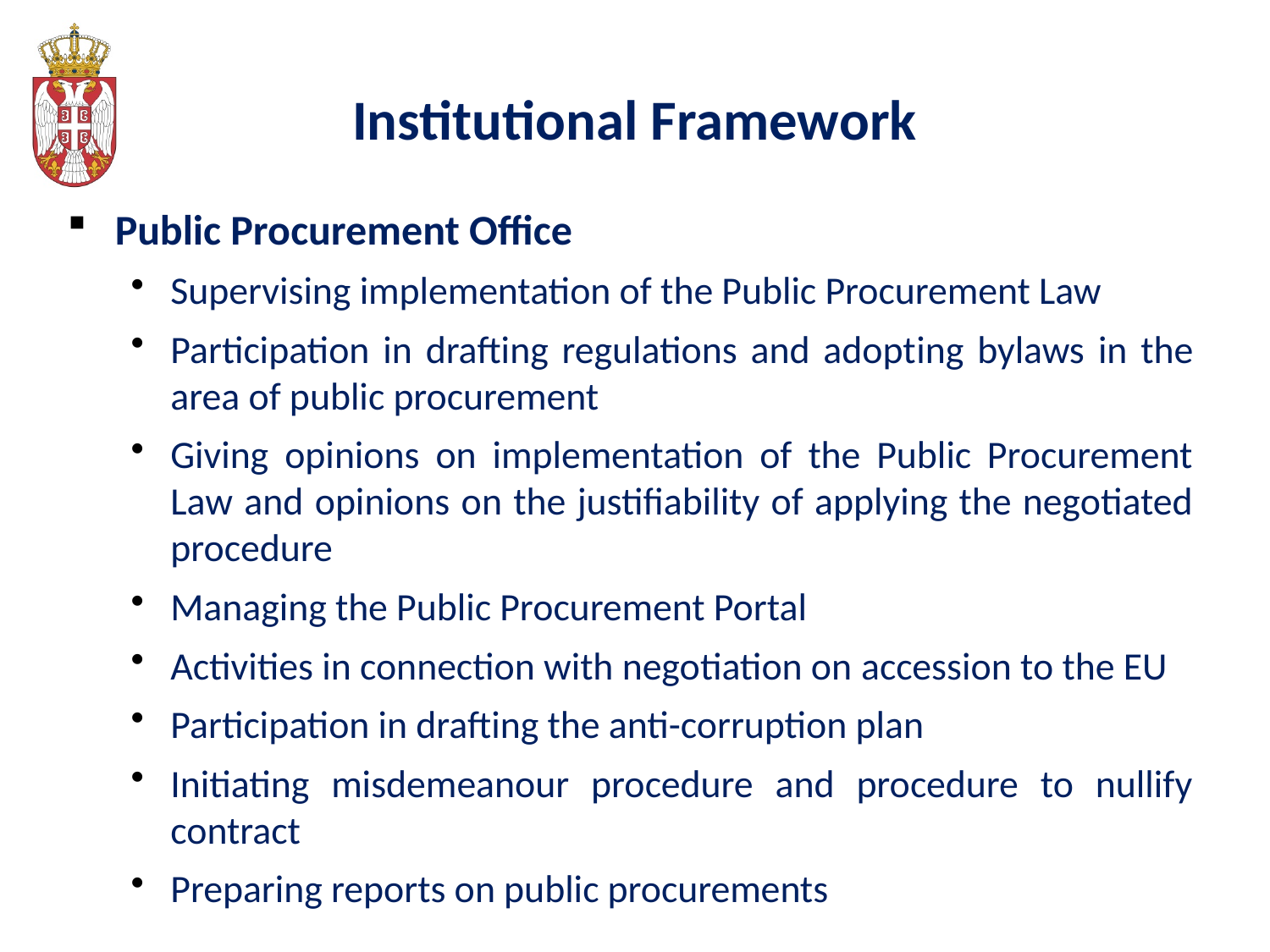

# Institutional Framework
Public Procurement Office
Supervising implementation of the Public Procurement Law
Participation in drafting regulations and adopting bylaws in the area of public procurement
Giving opinions on implementation of the Public Procurement Law and opinions on the justifiability of applying the negotiated procedure
Managing the Public Procurement Portal
Activities in connection with negotiation on accession to the EU
Participation in drafting the anti-corruption plan
Initiating misdemeanour procedure and procedure to nullify contract
Preparing reports on public procurements